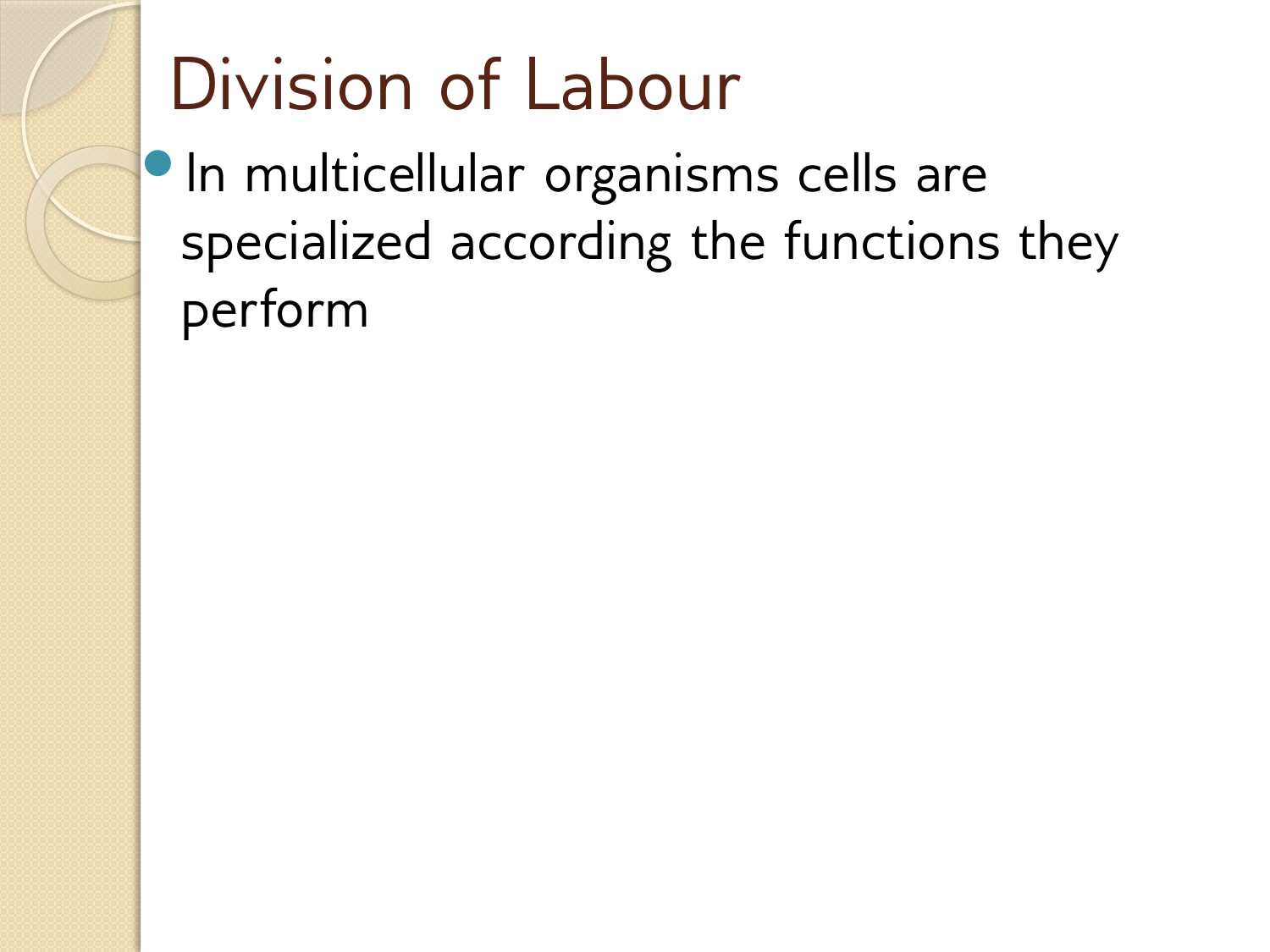

# Division of Labour
In multicellular organisms cells are specialized according the functions they perform